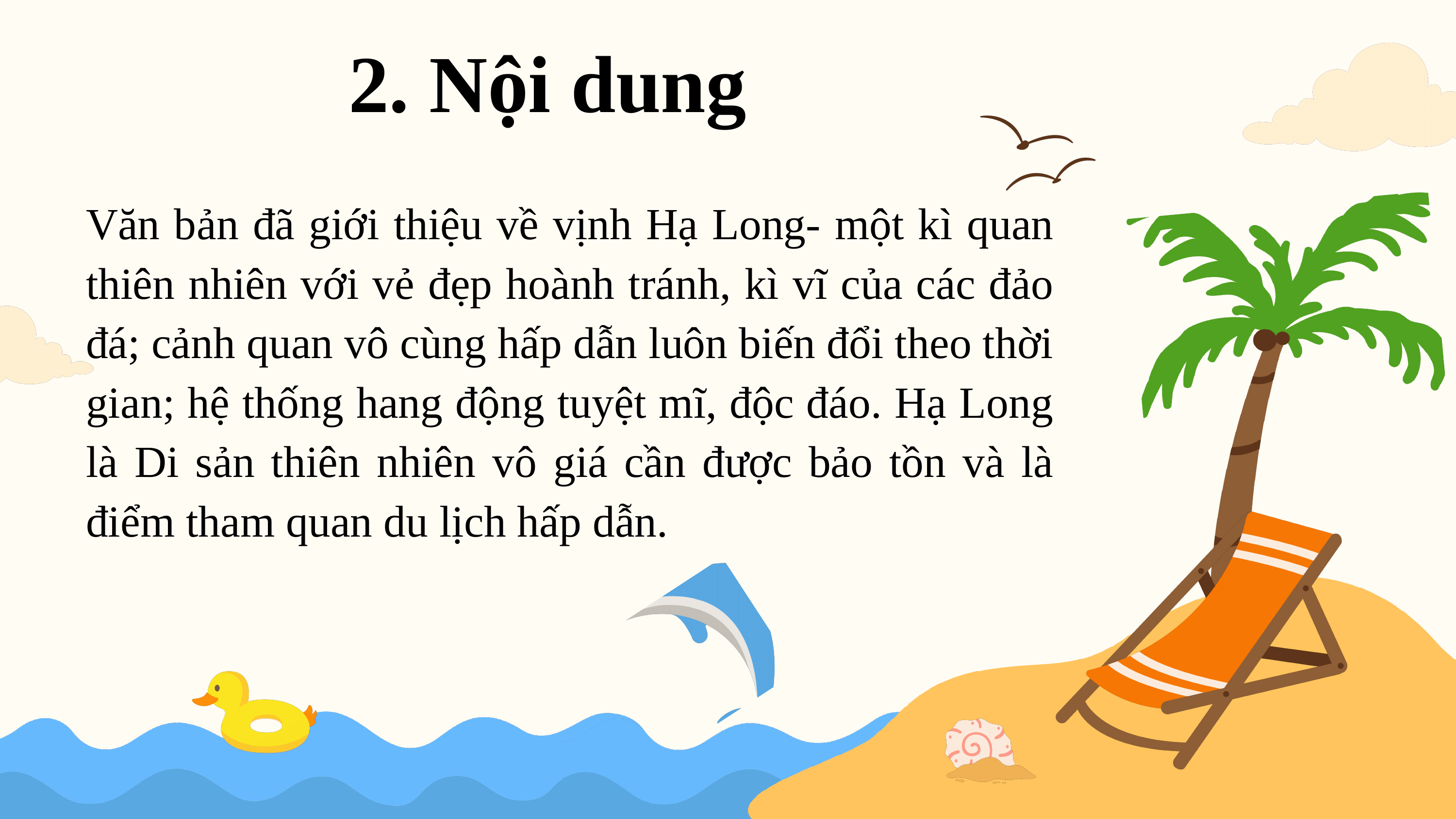

2. Nội dung

Văn bản đã giới thiệu về vịnh Hạ Long- một kì quan thiên nhiên với vẻ đẹp hoành tránh, kì vĩ của các đảo đá; cảnh quan vô cùng hấp dẫn luôn biến đổi theo thời gian; hệ thống hang động tuyệt mĩ, độc đáo. Hạ Long là Di sản thiên nhiên vô giá cần được bảo tồn và là điểm tham quan du lịch hấp dẫn.